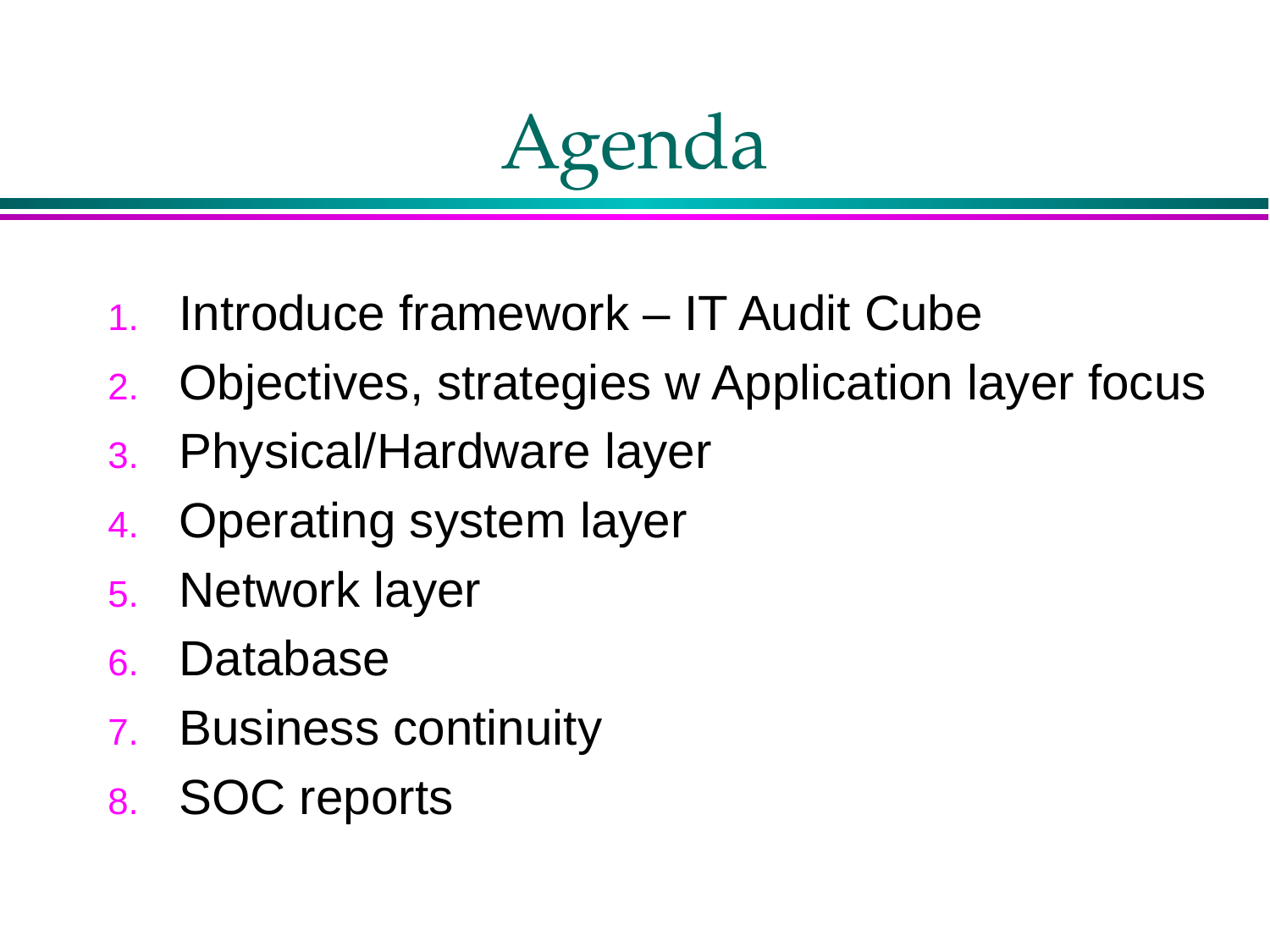

# Agenda
Introduce framework – IT Audit Cube
Objectives, strategies w Application layer focus
Physical/Hardware layer
Operating system layer
Network layer
Database
Business continuity
SOC reports